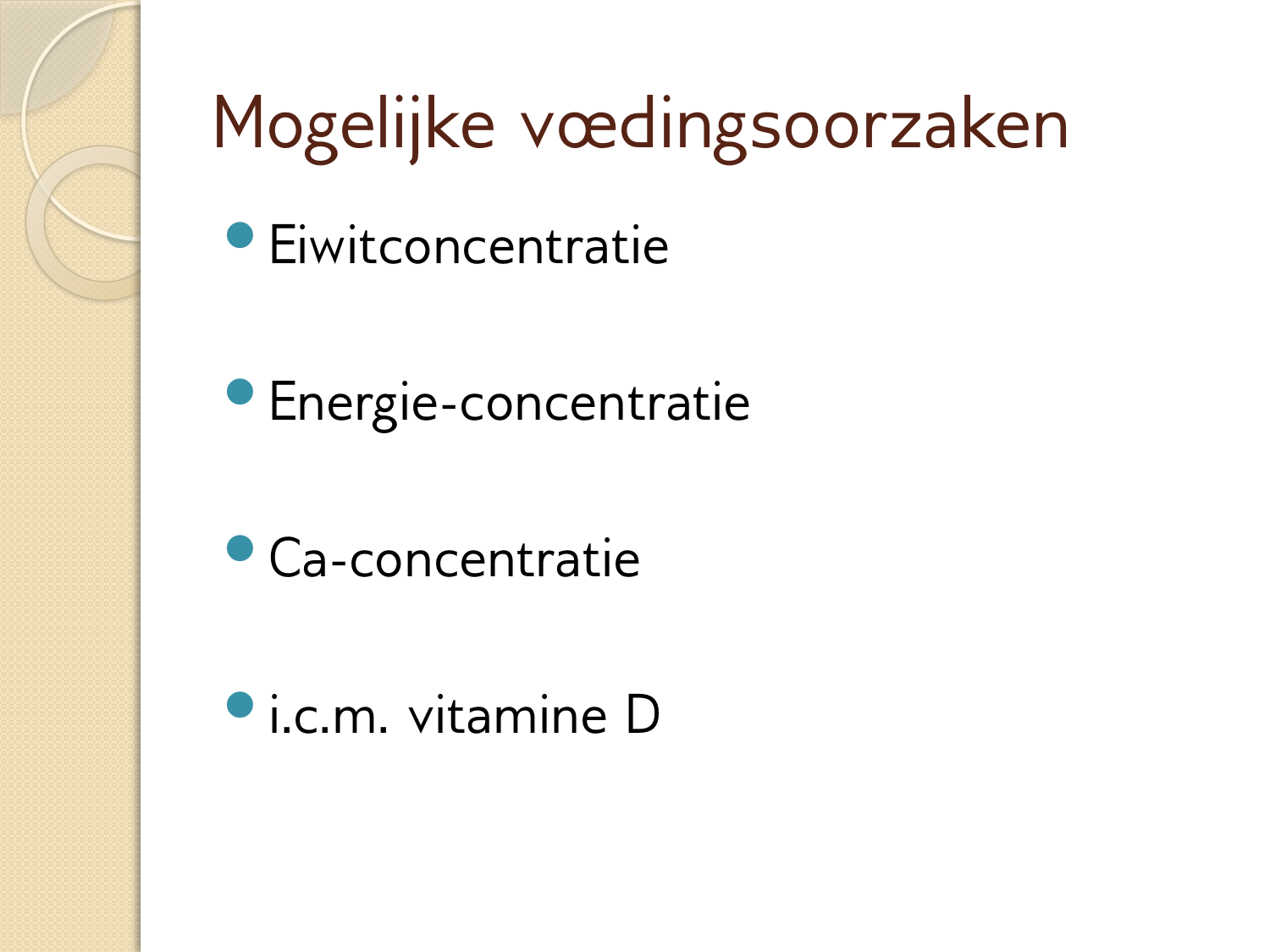

# Mogelijke voedingsoorzaken
Eiwitconcentratie

Energie-concentratie

Ca-concentratie

i.c.m. vitamine D